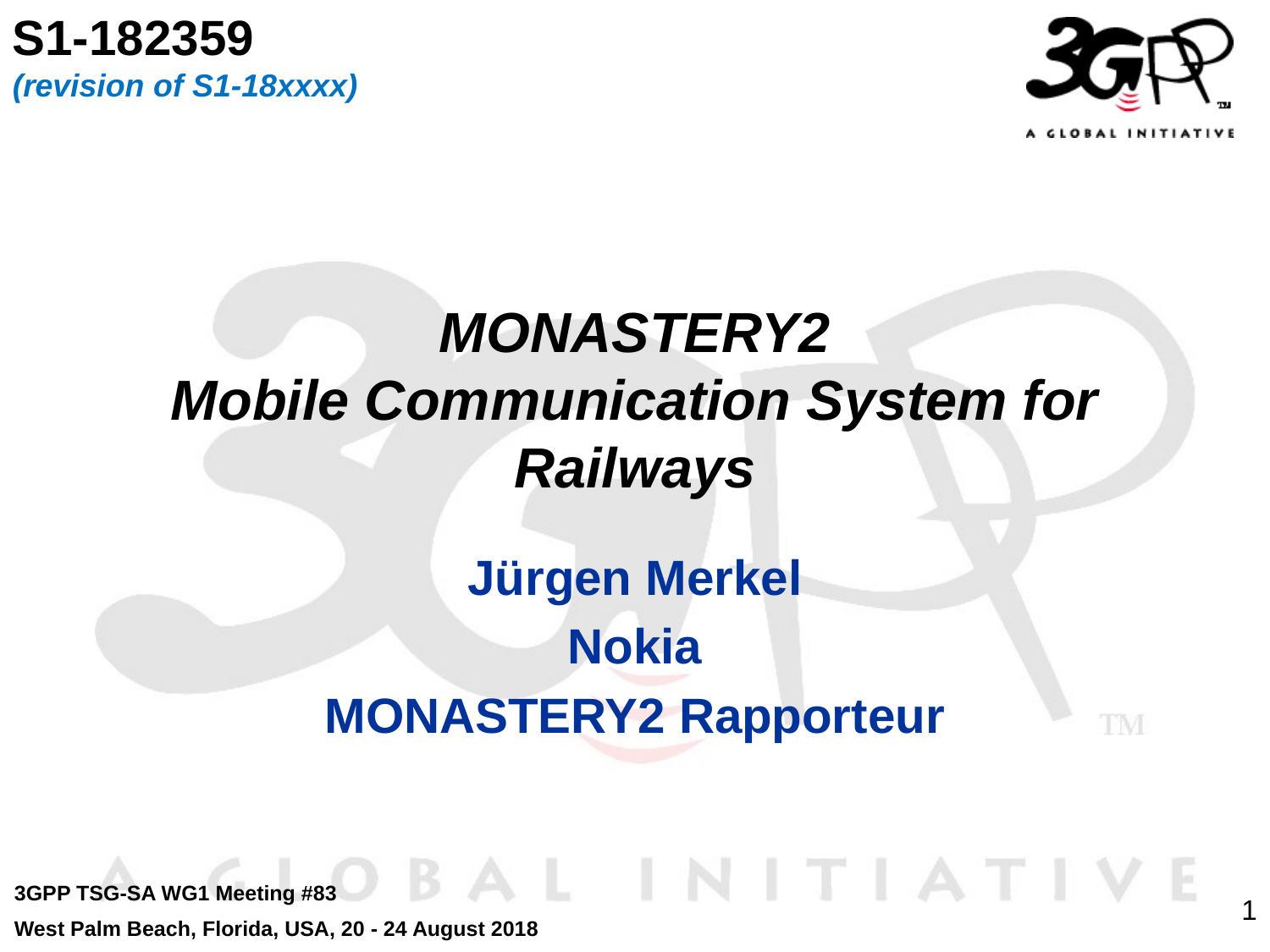

S1-182359
(revision of S1-18xxxx)
# MONASTERY2 Mobile Communication System for Railways
Jürgen Merkel
Nokia
MONASTERY2 Rapporteur
3GPP TSG-SA WG1 Meeting #83
West Palm Beach, Florida, USA, 20 - 24 August 2018
1